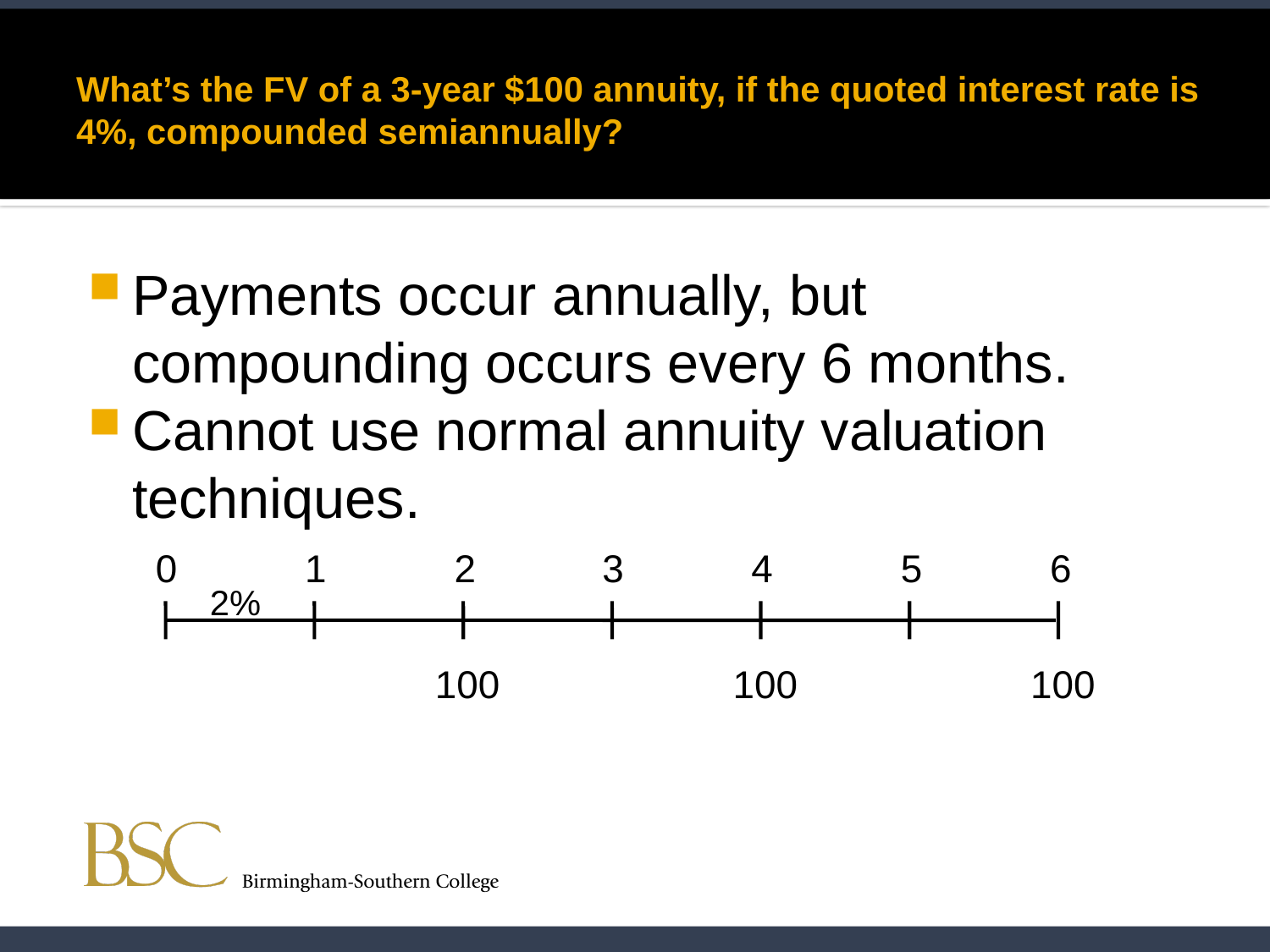

# What’s the FV of a 3-year $100 annuity, if the quoted interest rate is 4%, compounded semiannually?
Payments occur annually, but compounding occurs every 6 months.
Cannot use normal annuity valuation techniques.
0
1
2
3
4
5
6
2%

100
100
100